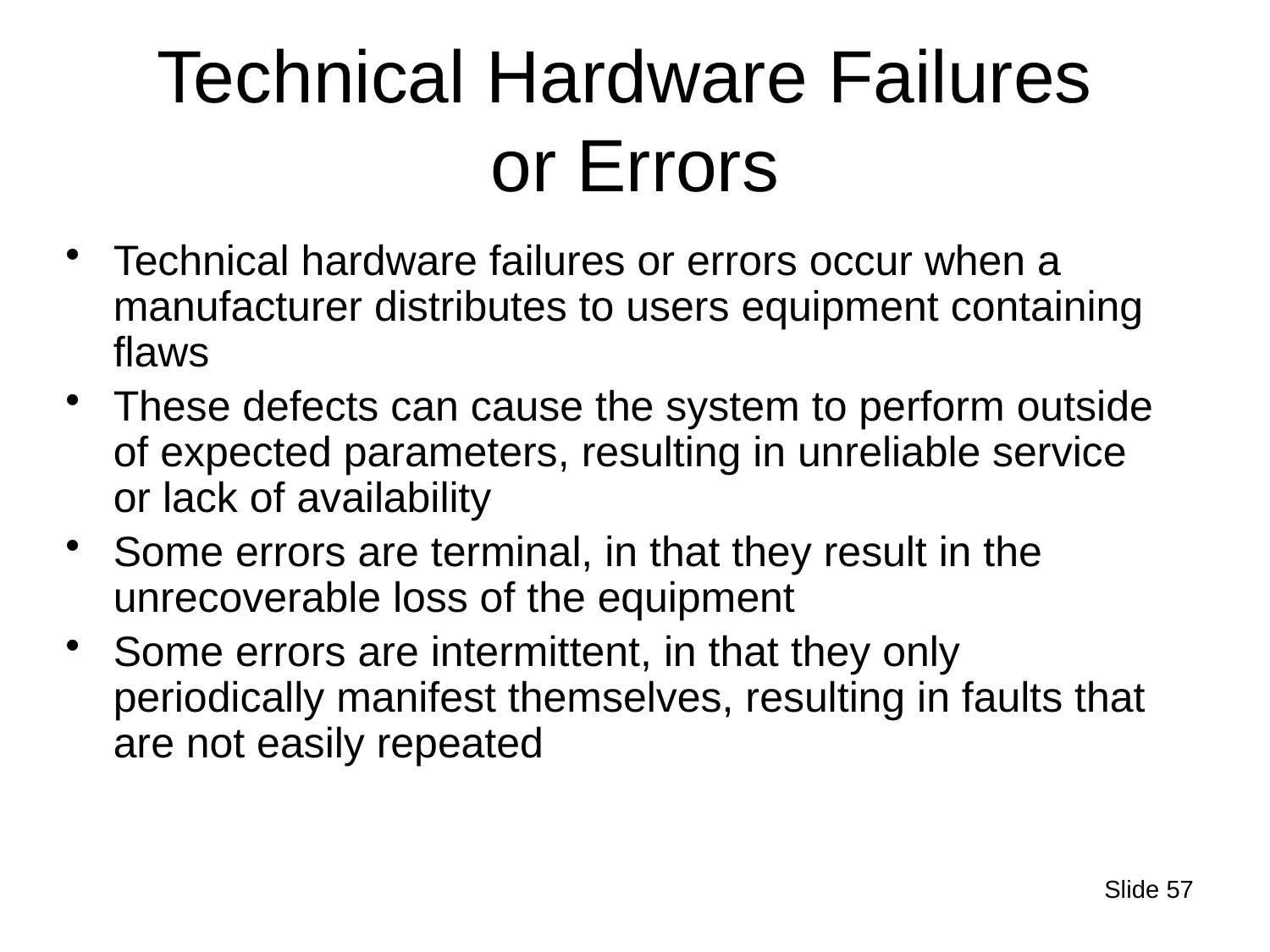

# Technical Hardware Failures or Errors
Technical hardware failures or errors occur when a manufacturer distributes to users equipment containing flaws
These defects can cause the system to perform outside of expected parameters, resulting in unreliable service or lack of availability
Some errors are terminal, in that they result in the unrecoverable loss of the equipment
Some errors are intermittent, in that they only periodically manifest themselves, resulting in faults that are not easily repeated
 Slide 57